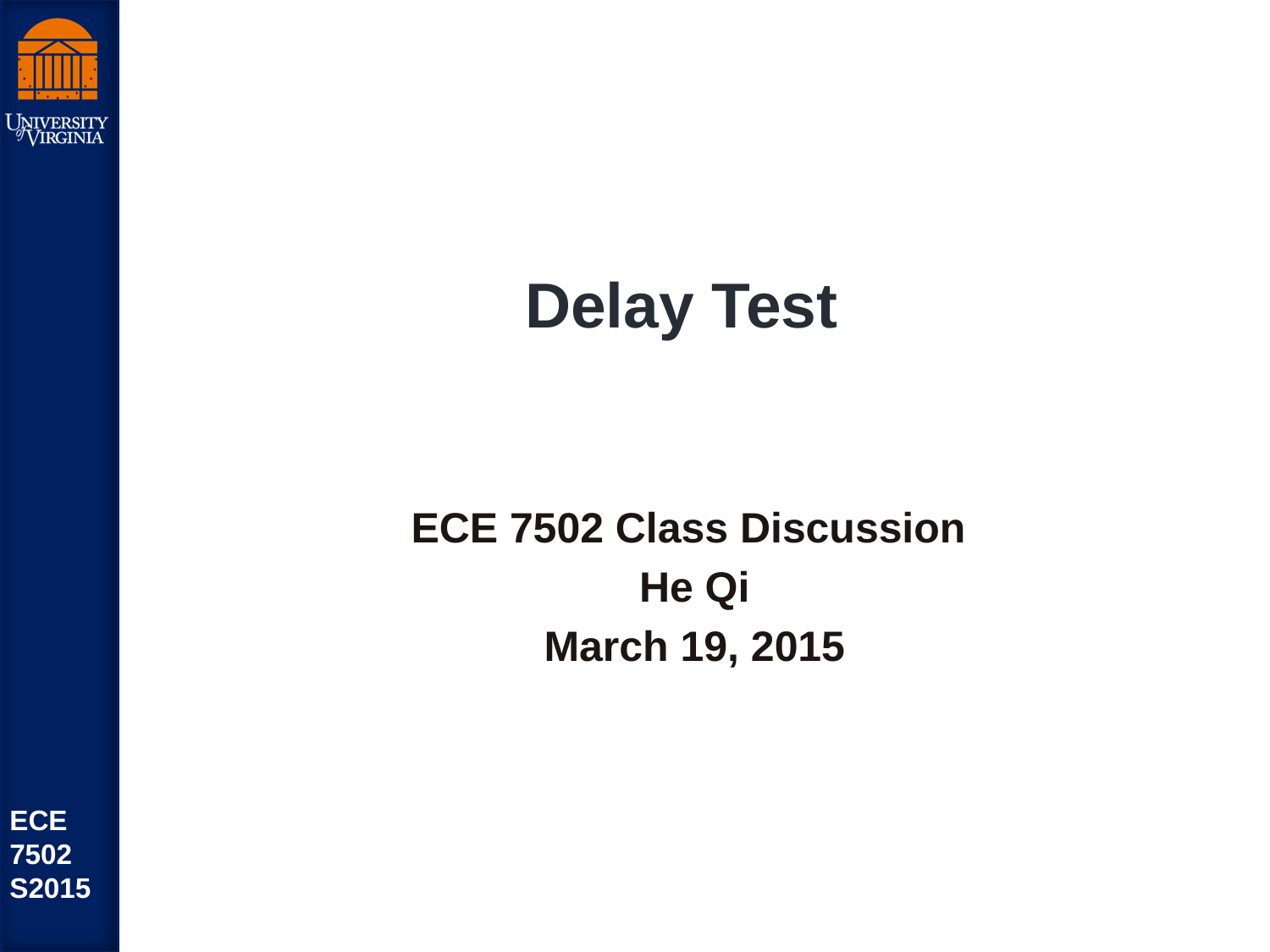

# Delay Test
ECE 7502 Class Discussion
He Qi
March 19, 2015